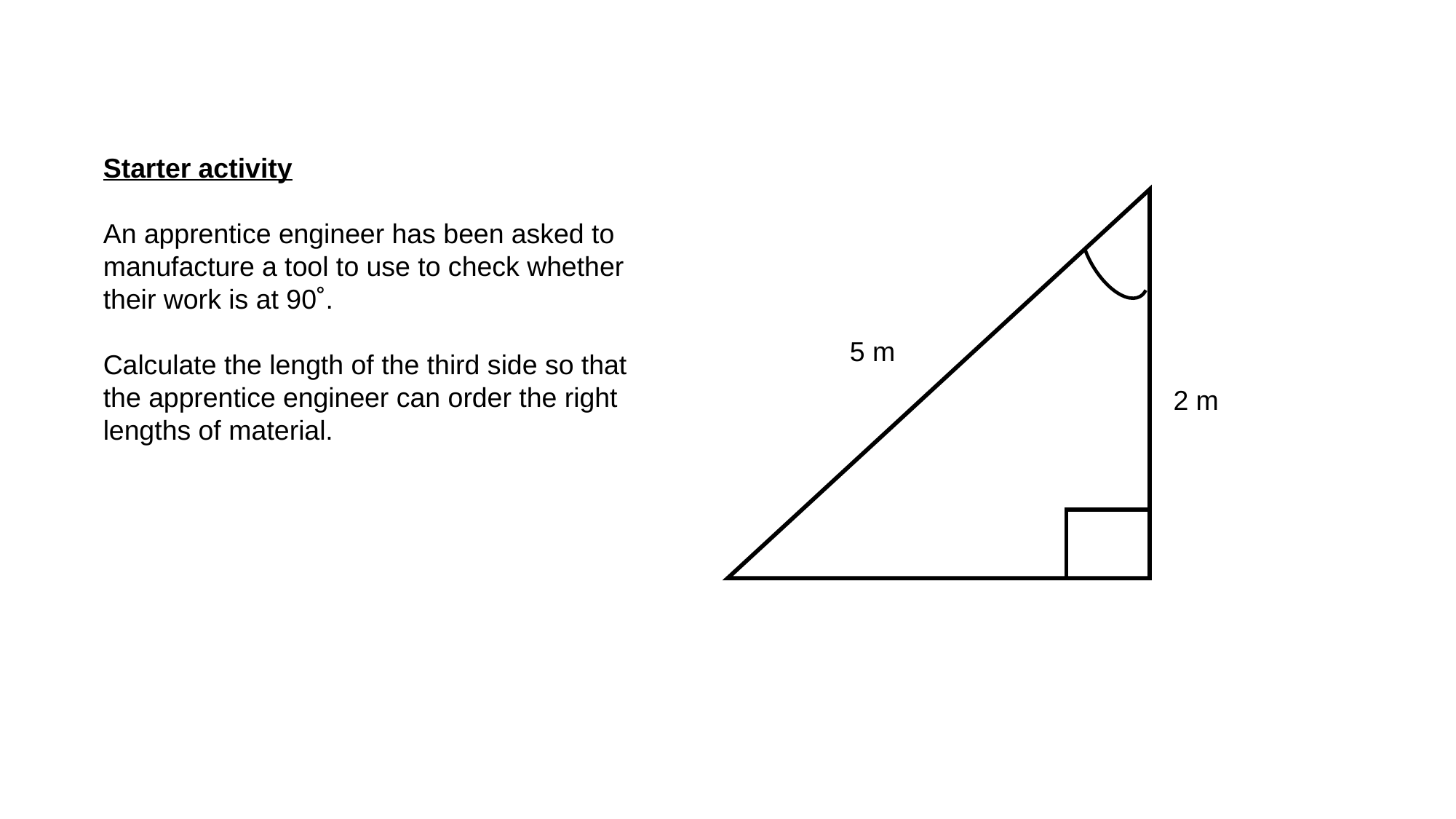

Starter activity

An apprentice engineer has been asked to manufacture a tool to use to check whether their work is at 90˚.

Calculate the length of the third side so that the apprentice engineer can order the right lengths of material.

5 m
2 m